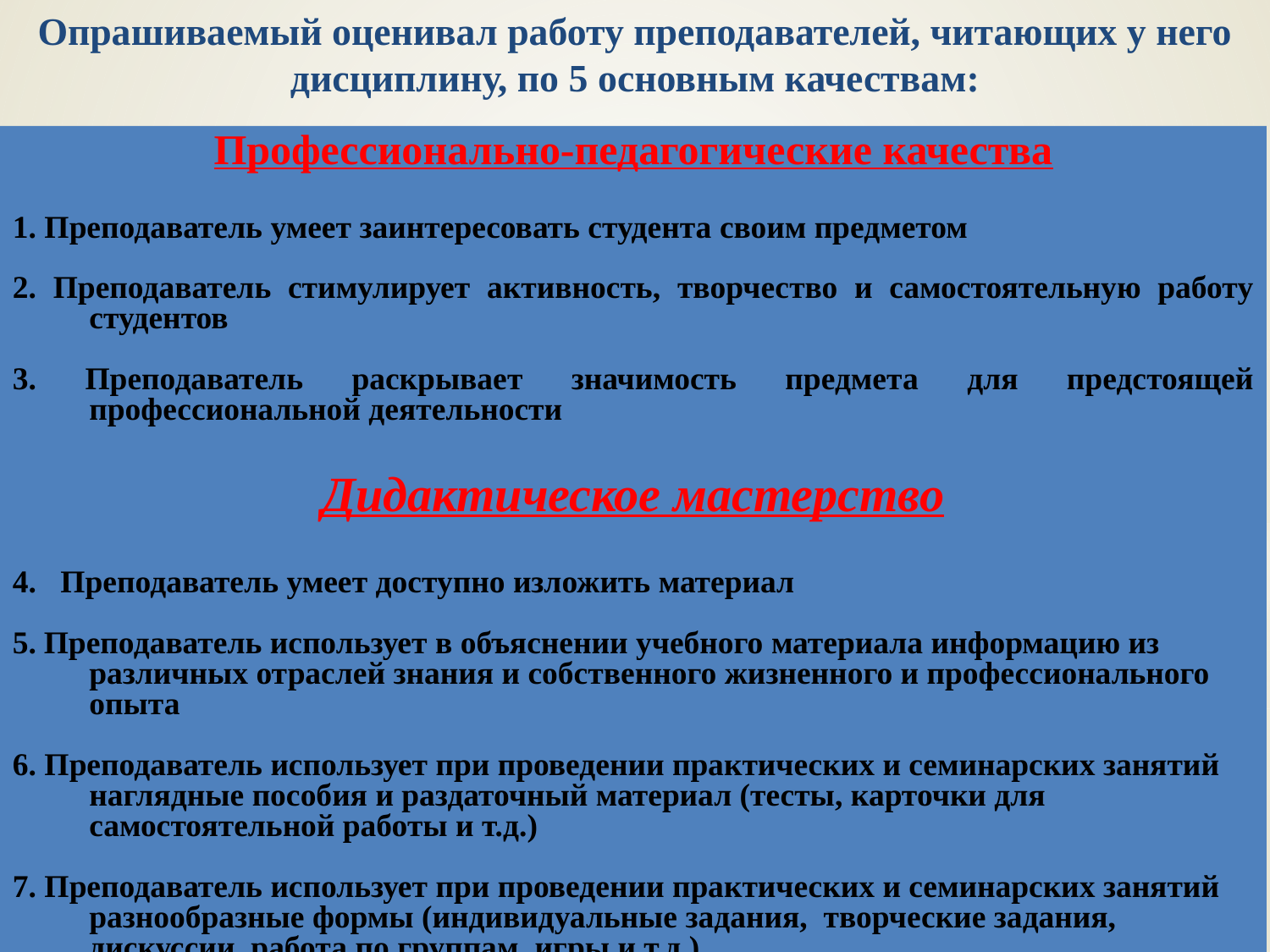

Опрашиваемый оценивал работу преподавателей, читающих у него дисциплину, по 5 основным качествам:
Профессионально-педагогические качества

1. Преподаватель умеет заинтересовать студента своим предметом

2. Преподаватель стимулирует активность, творчество и самостоятельную работу студентов

3. Преподаватель раскрывает значимость предмета для предстоящей профессиональной деятельности

Дидактическое мастерство

4.   Преподаватель умеет доступно изложить материал

5. Преподаватель использует в объяснении учебного материала информацию из различных отраслей знания и собственного жизненного и профессионального опыта

6. Преподаватель использует при проведении практических и семинарских занятий наглядные пособия и раздаточный материал (тесты, карточки для самостоятельной работы и т.д.)

7. Преподаватель использует при проведении практических и семинарских занятий разнообразные формы (индивидуальные задания,  творческие задания, дискуссии, работа по группам, игры и т.д.)